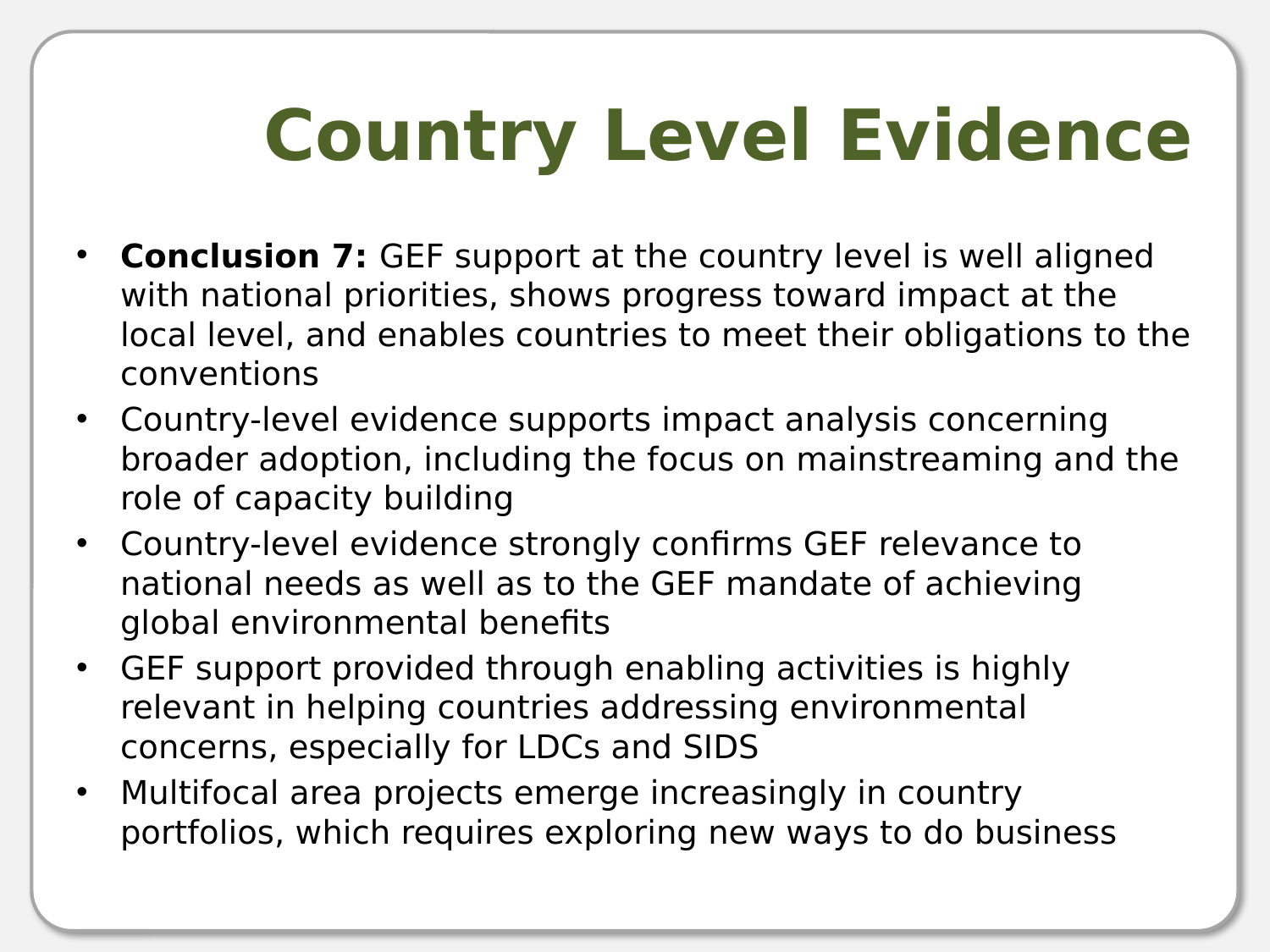

# Country Level Evidence
Conclusion 7: GEF support at the country level is well aligned with national priorities, shows progress toward impact at the local level, and enables countries to meet their obligations to the conventions
Country-level evidence supports impact analysis concerning broader adoption, including the focus on mainstreaming and the role of capacity building
Country-level evidence strongly confirms GEF relevance to national needs as well as to the GEF mandate of achieving global environmental benefits
GEF support provided through enabling activities is highly relevant in helping countries addressing environmental concerns, especially for LDCs and SIDS
Multifocal area projects emerge increasingly in country portfolios, which requires exploring new ways to do business